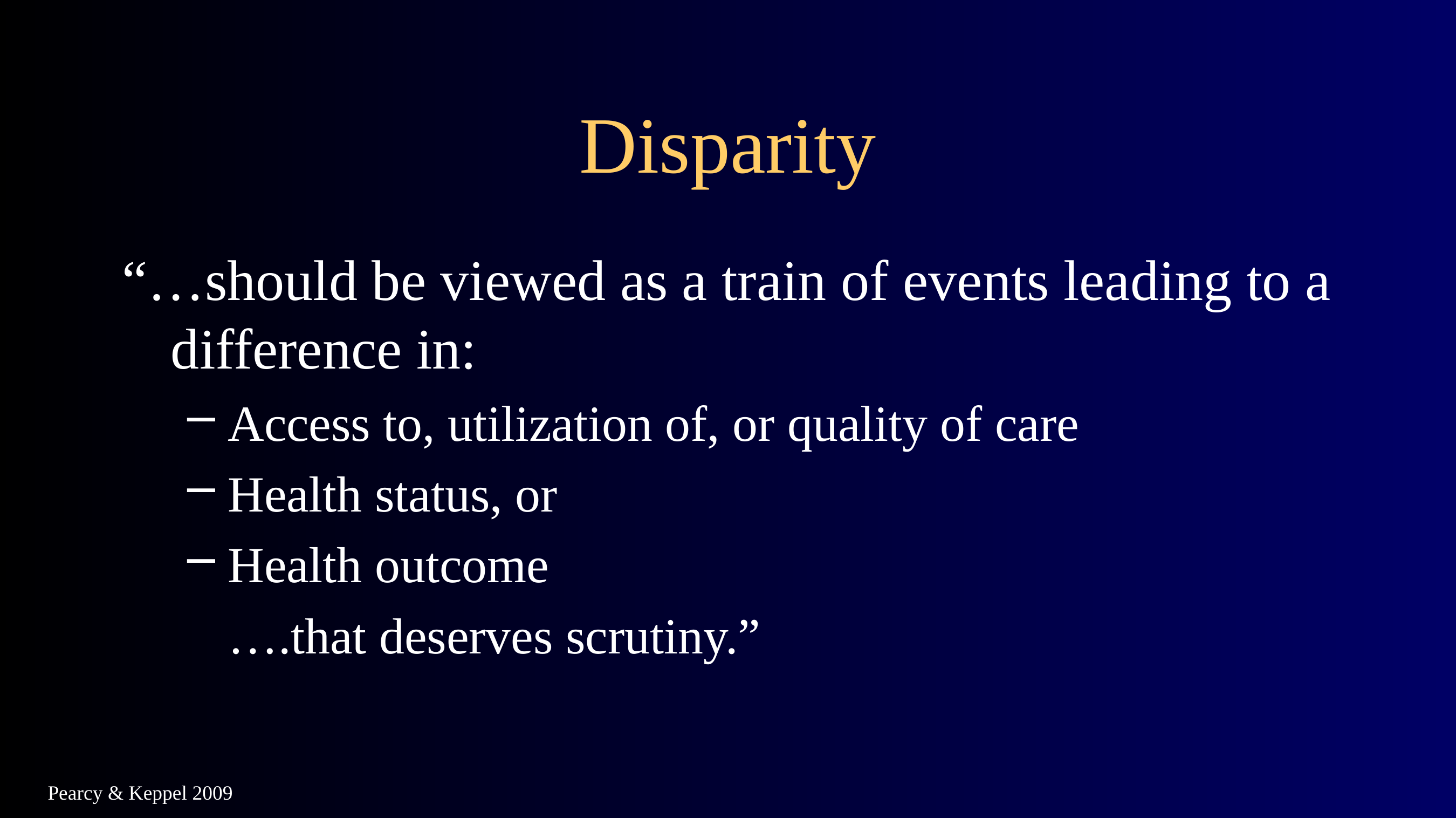

# Disparity
“…should be viewed as a train of events leading to a difference in:
Access to, utilization of, or quality of care
Health status, or
Health outcome
	….that deserves scrutiny.”
Pearcy & Keppel 2009